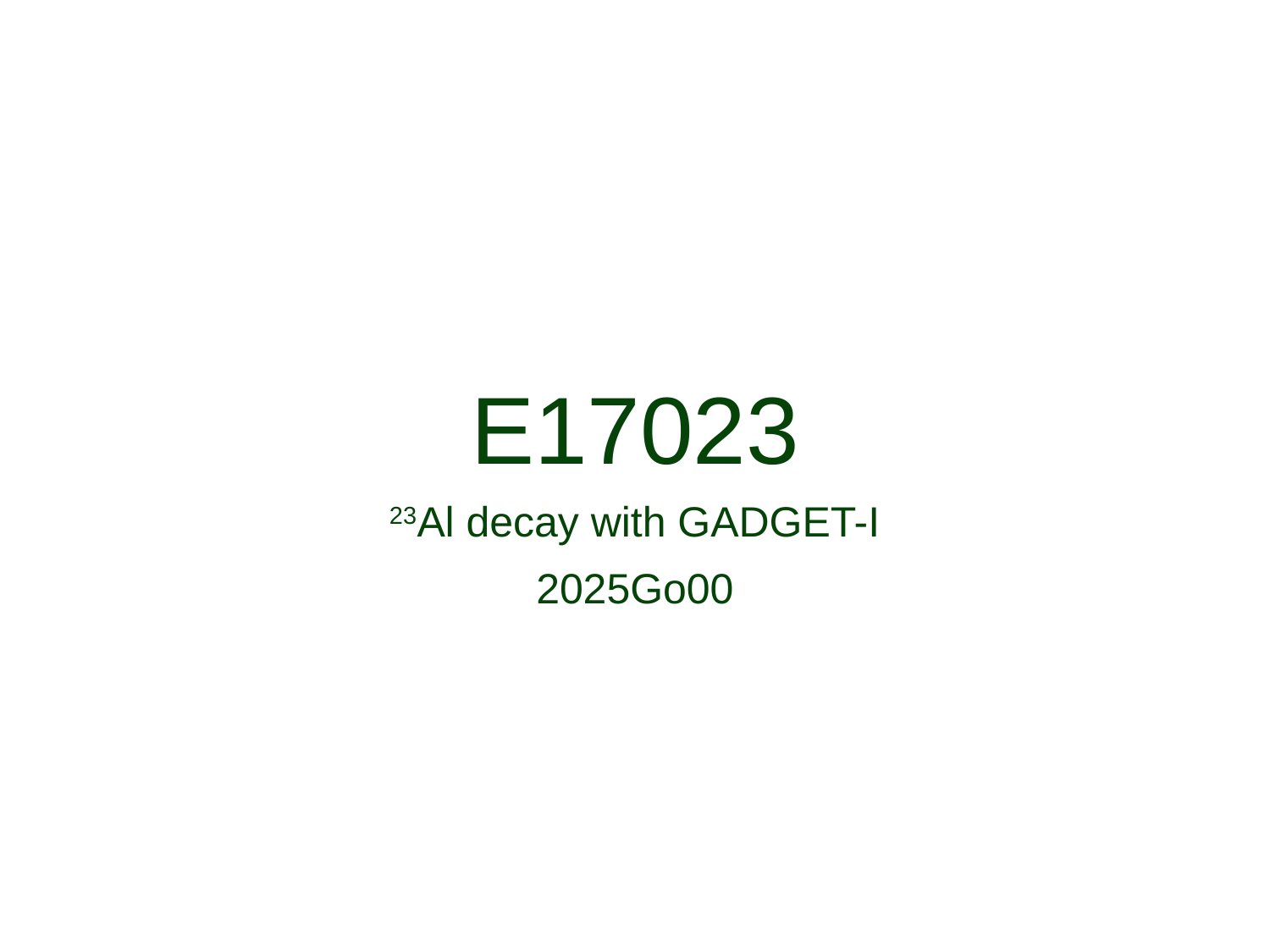

# E17023
23Al decay with GADGET-I
2025Go00